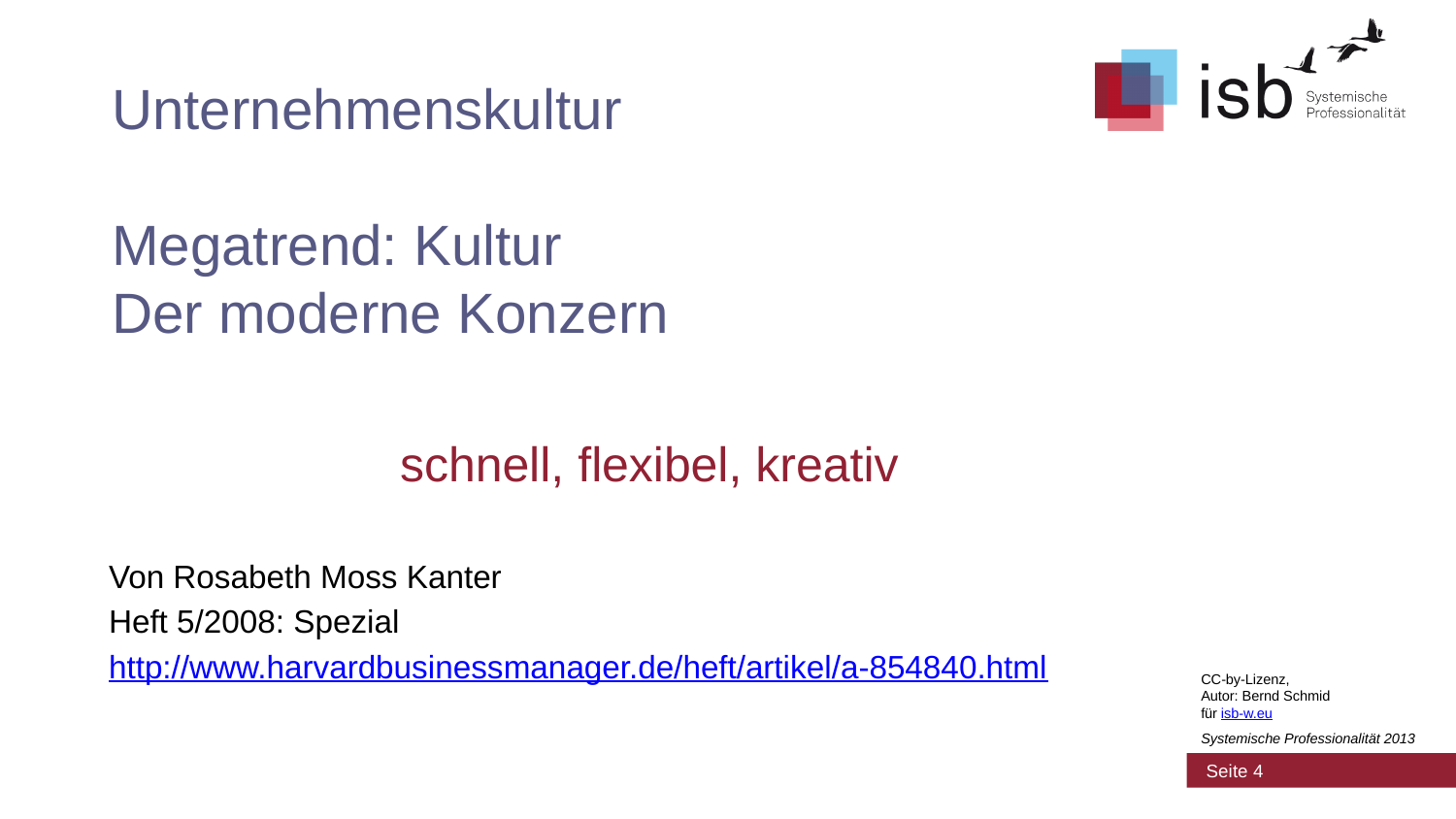

# Unternehmenskultur Megatrend: Kultur Der moderne Konzern

		schnell, flexibel, kreativ
Von Rosabeth Moss Kanter
Heft 5/2008: Spezial
http://www.harvardbusinessmanager.de/heft/artikel/a-854840.html

CC-by-Lizenz,
Autor: Bernd Schmid
für isb-w.eu
Systemische Professionalität 2013
 Seite 4